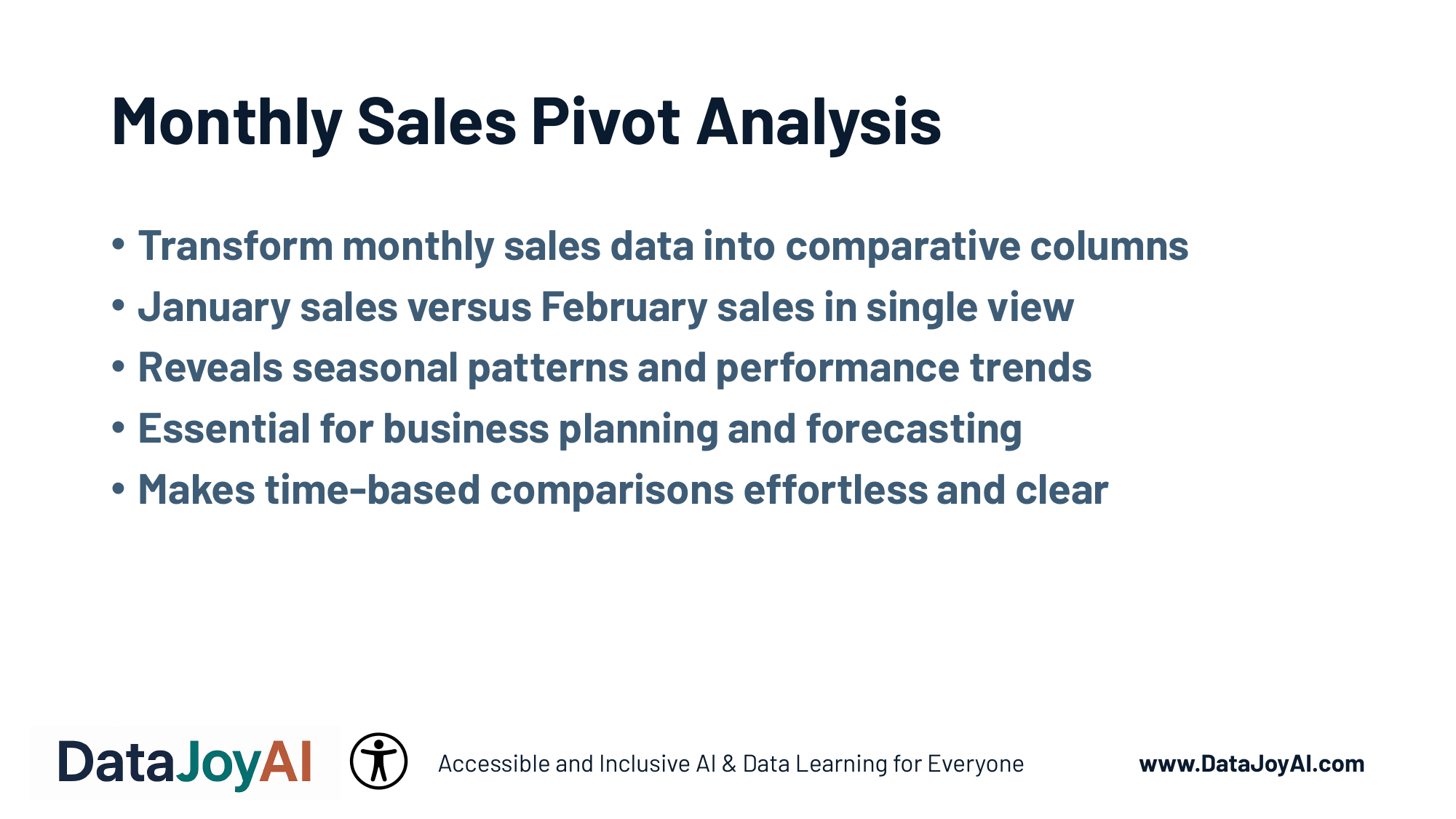

# Monthly Sales Pivot Analysis
Transform monthly sales data into comparative columns
January sales versus February sales in single view
Reveals seasonal patterns and performance trends
Essential for business planning and forecasting
Makes time-based comparisons effortless and clear